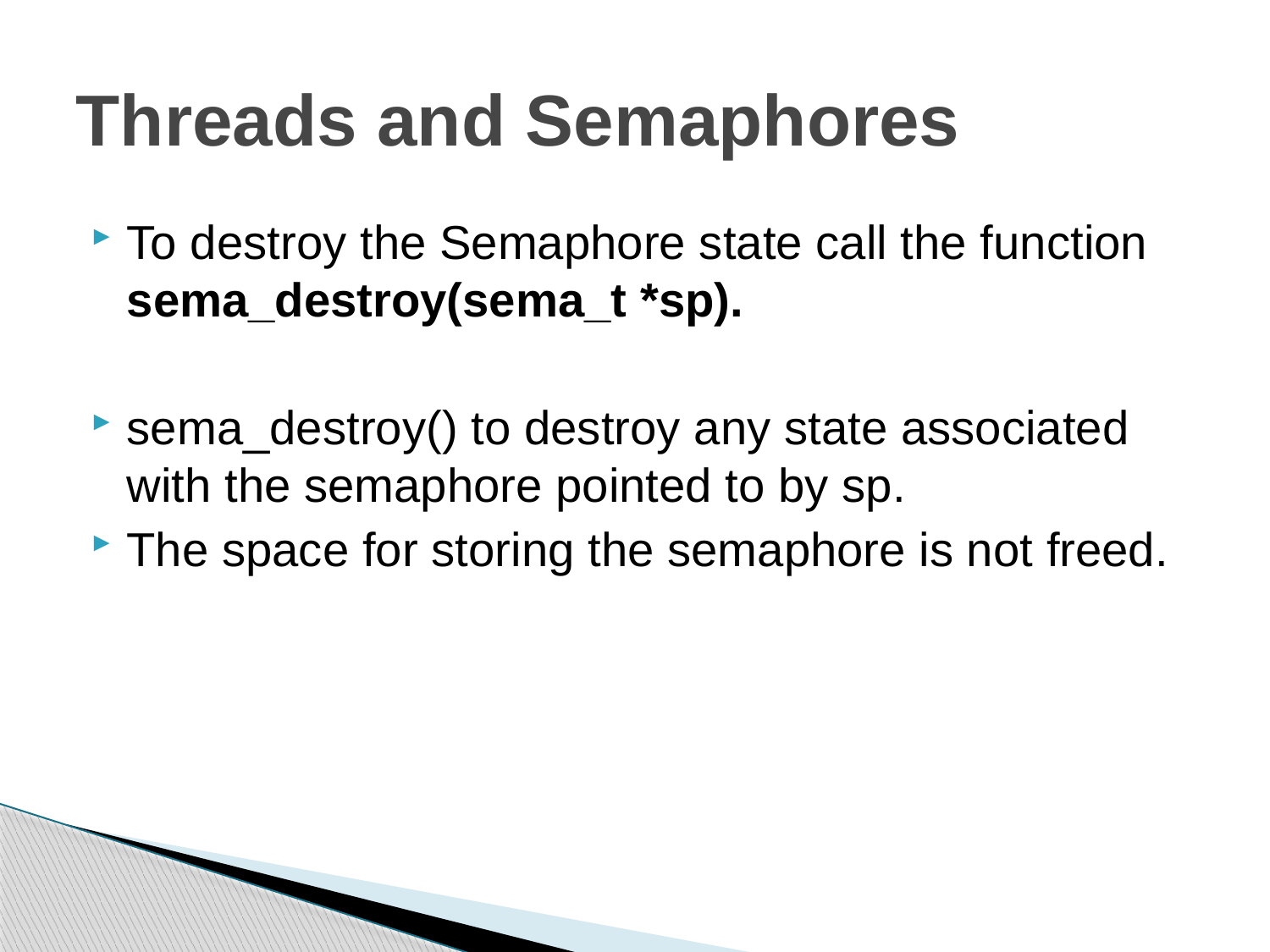

# Threads and Semaphores
To destroy the Semaphore state call the function 
sema_destroy(sema_t *sp).

sema_destroy() to destroy any state associated with the semaphore pointed to by sp.
The space for storing the semaphore is not freed.